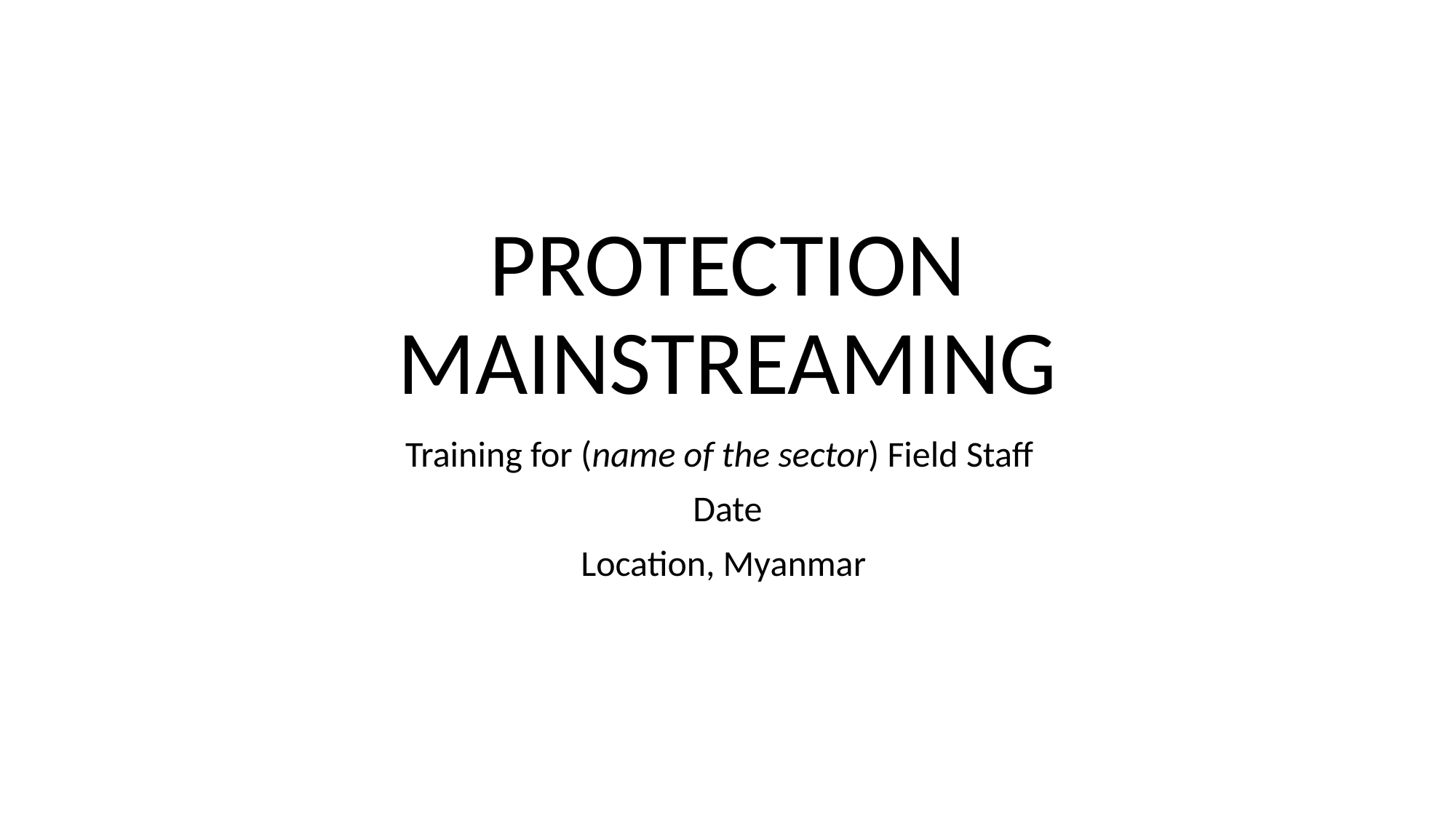

# PROTECTION MAINSTREAMING
Training for (name of the sector) Field Staff
Date
Location, Myanmar